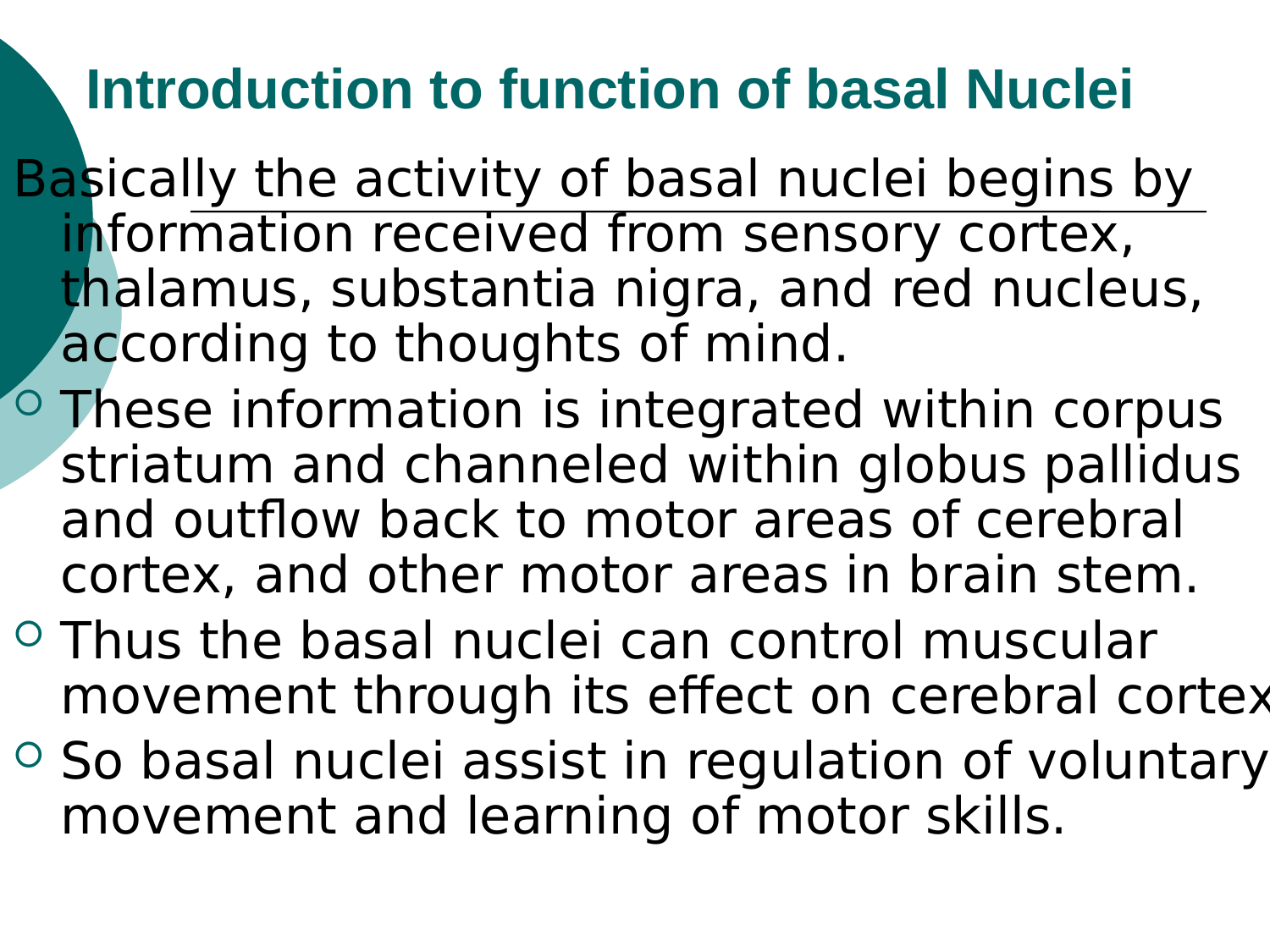

# Introduction to function of basal Nuclei
Basically the activity of basal nuclei begins by information received from sensory cortex, thalamus, substantia nigra, and red nucleus, according to thoughts of mind.
These information is integrated within corpus striatum and channeled within globus pallidus and outflow back to motor areas of cerebral cortex, and other motor areas in brain stem.
Thus the basal nuclei can control muscular movement through its effect on cerebral cortex
So basal nuclei assist in regulation of voluntary movement and learning of motor skills.